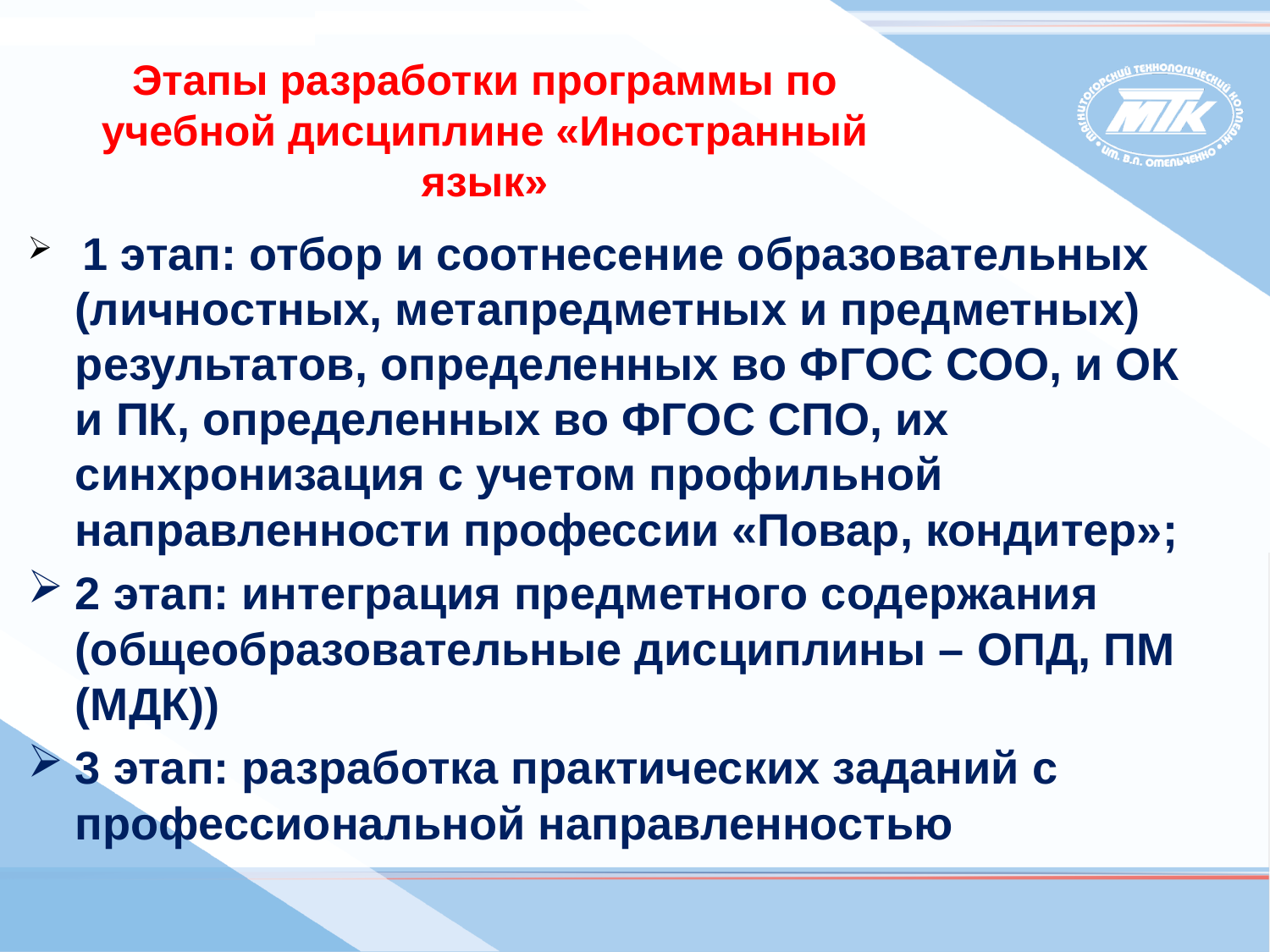

Этапы разработки программы по учебной дисциплине «Иностранный язык»
 1 этап: отбор и соотнесение образовательных (личностных, метапредметных и предметных) результатов, определенных во ФГОС СОО, и ОК и ПК, определенных во ФГОС СПО, их синхронизация с учетом профильной направленности профессии «Повар, кондитер»;
2 этап: интеграция предметного содержания (общеобразовательные дисциплины – ОПД, ПМ (МДК))
3 этап: разработка практических заданий с профессиональной направленностью